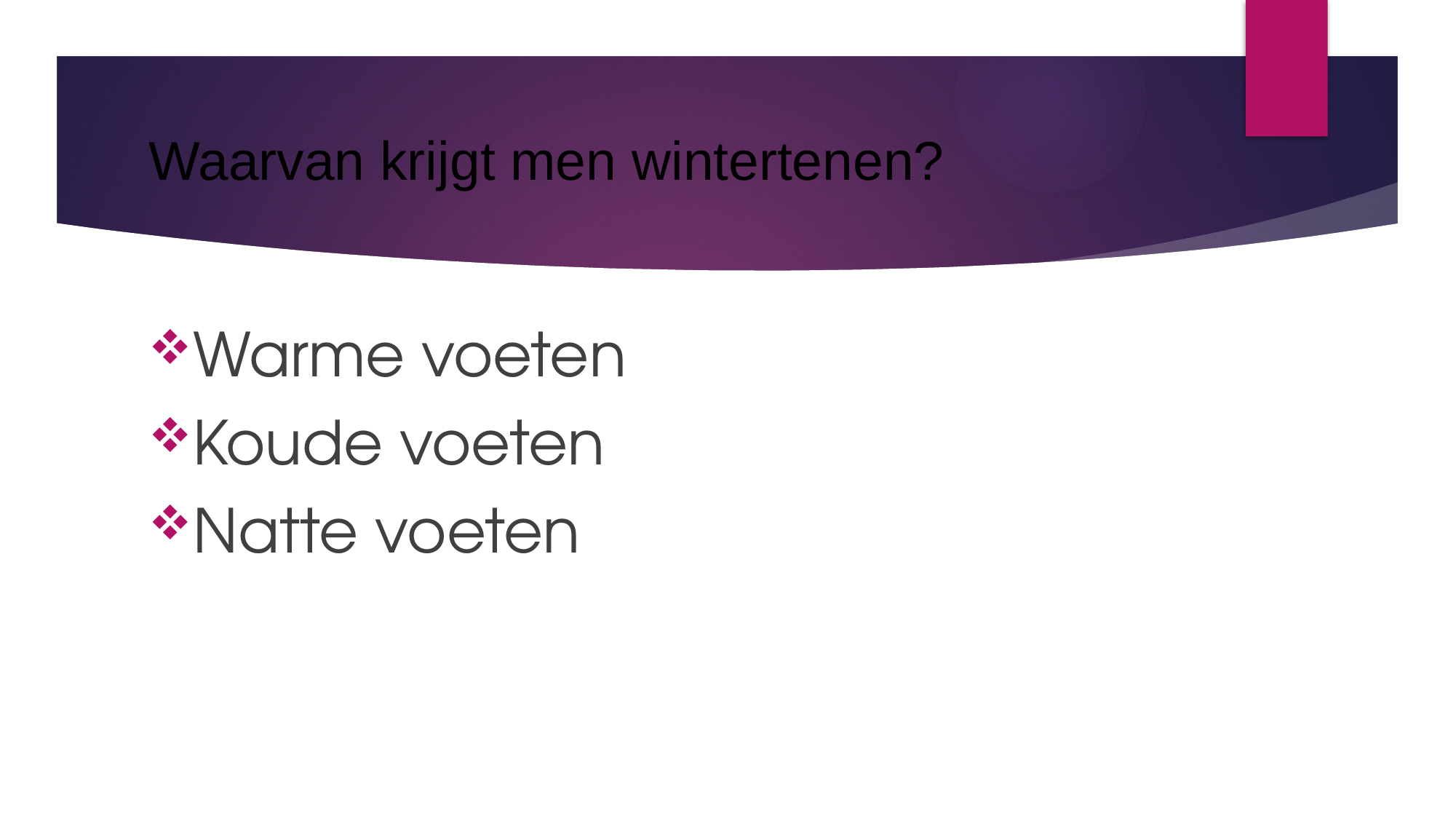

# Waarvan krijgt men wintertenen?
Warme voeten
Koude voeten
Natte voeten